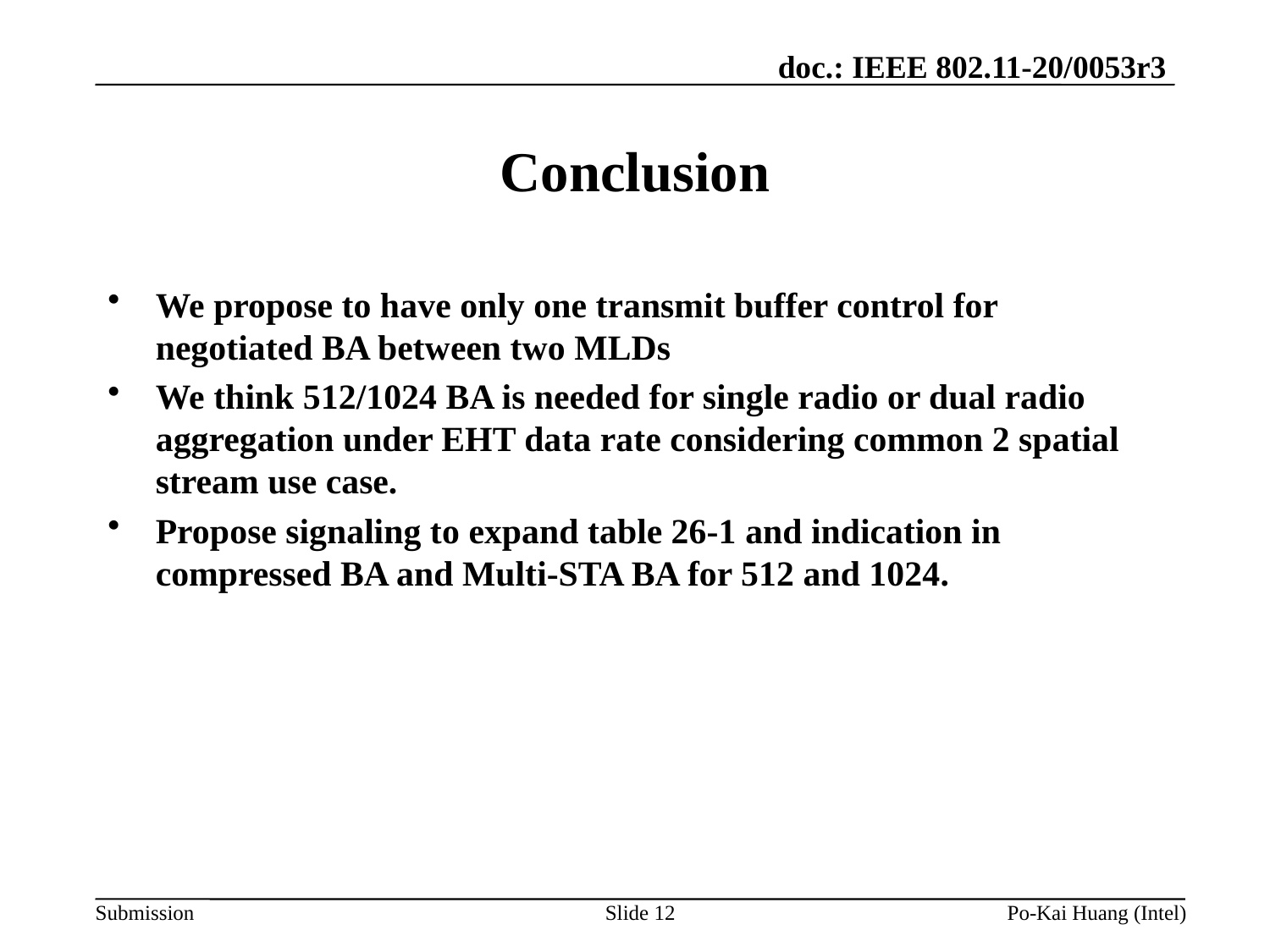

# Conclusion
We propose to have only one transmit buffer control for negotiated BA between two MLDs
We think 512/1024 BA is needed for single radio or dual radio aggregation under EHT data rate considering common 2 spatial stream use case.
Propose signaling to expand table 26-1 and indication in compressed BA and Multi-STA BA for 512 and 1024.

Slide 12
Po-Kai Huang (Intel)